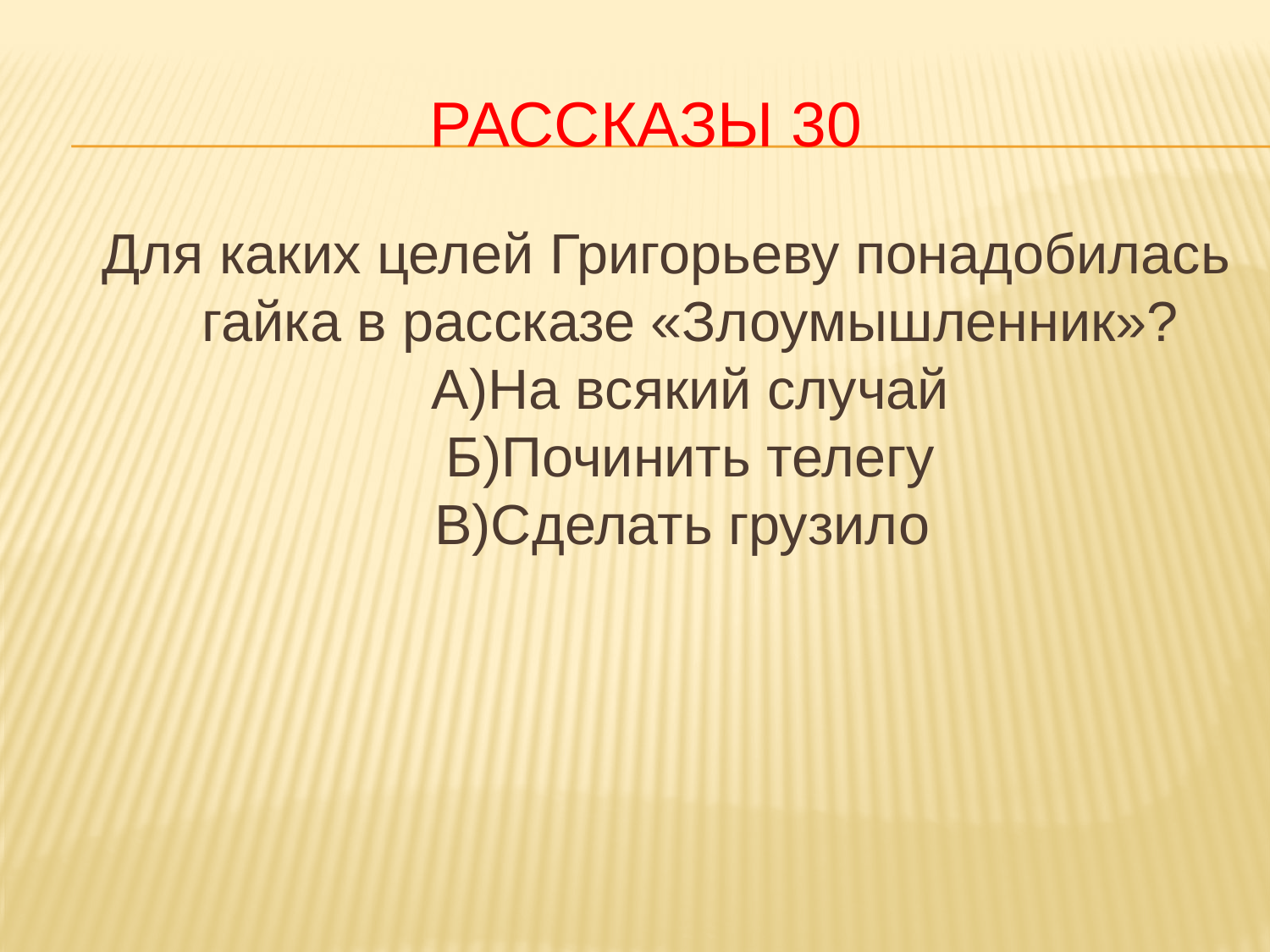

# Рассказы 30
Для каких целей Григорьеву понадобилась гайка в рассказе «Злоумышленник»?
А)На всякий случай
Б)Починить телегу
В)Сделать грузило